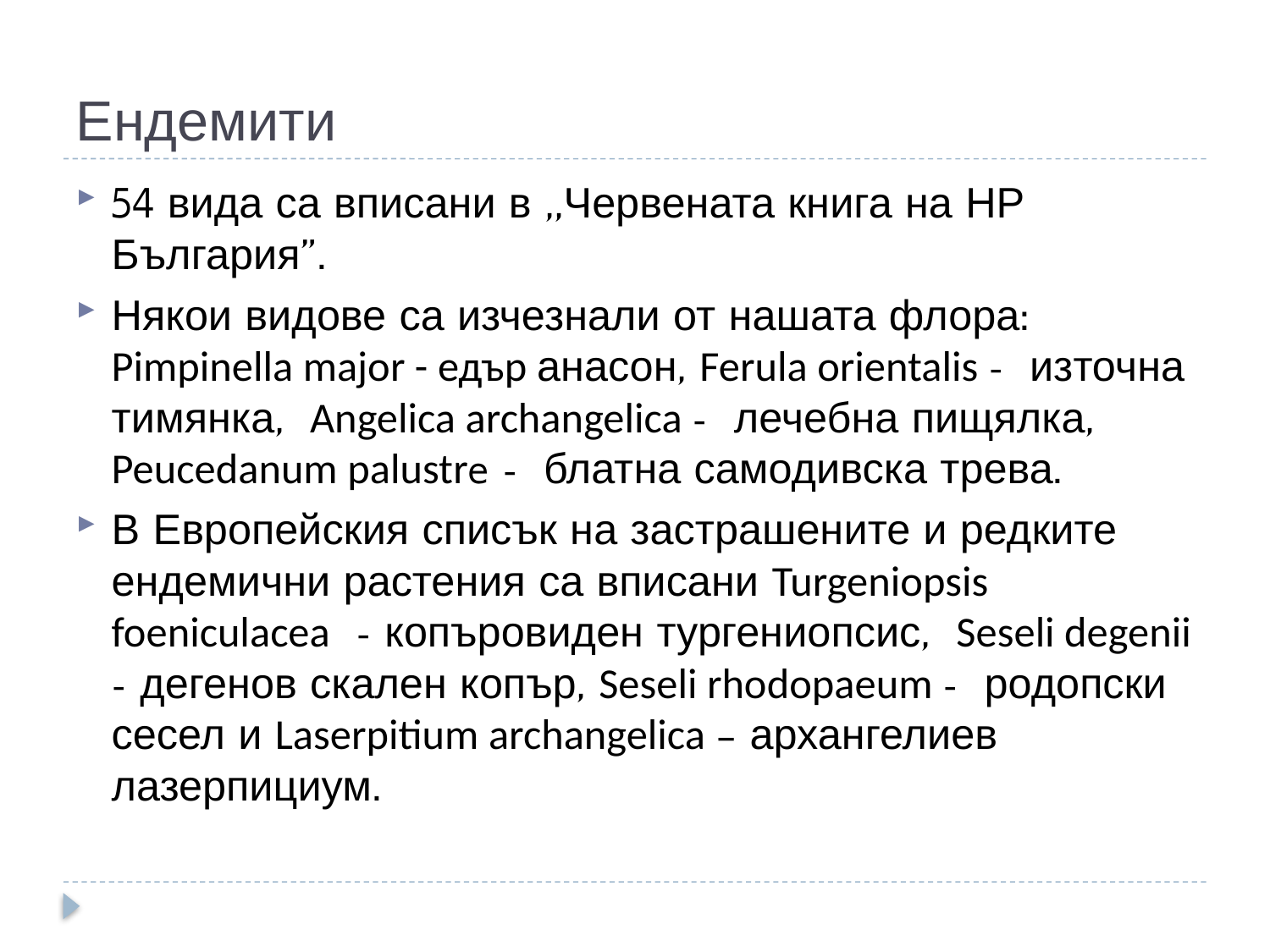

# Ендемити
54 вида са вписани в ,,Червената книга на НР България”.
Някои видове са изчезнали от нашата флора: Pimpinella major - едър анасон, Ferula orientalis -  източна тимянка,  Angelica archangelica -  лечебна пищялка, Peucedanum palustre -  блатна самодивска трева.
В Европейския списък на застрашените и редките ендемични растения са вписани Turgeniopsis foeniculacea  - копъровиден тургениопсис,  Seseli degenii - дегенов скален копър, Seseli rhodopaeum -  родопски сесел и Laserpitium archangelica – архангелиев лазерпициум.